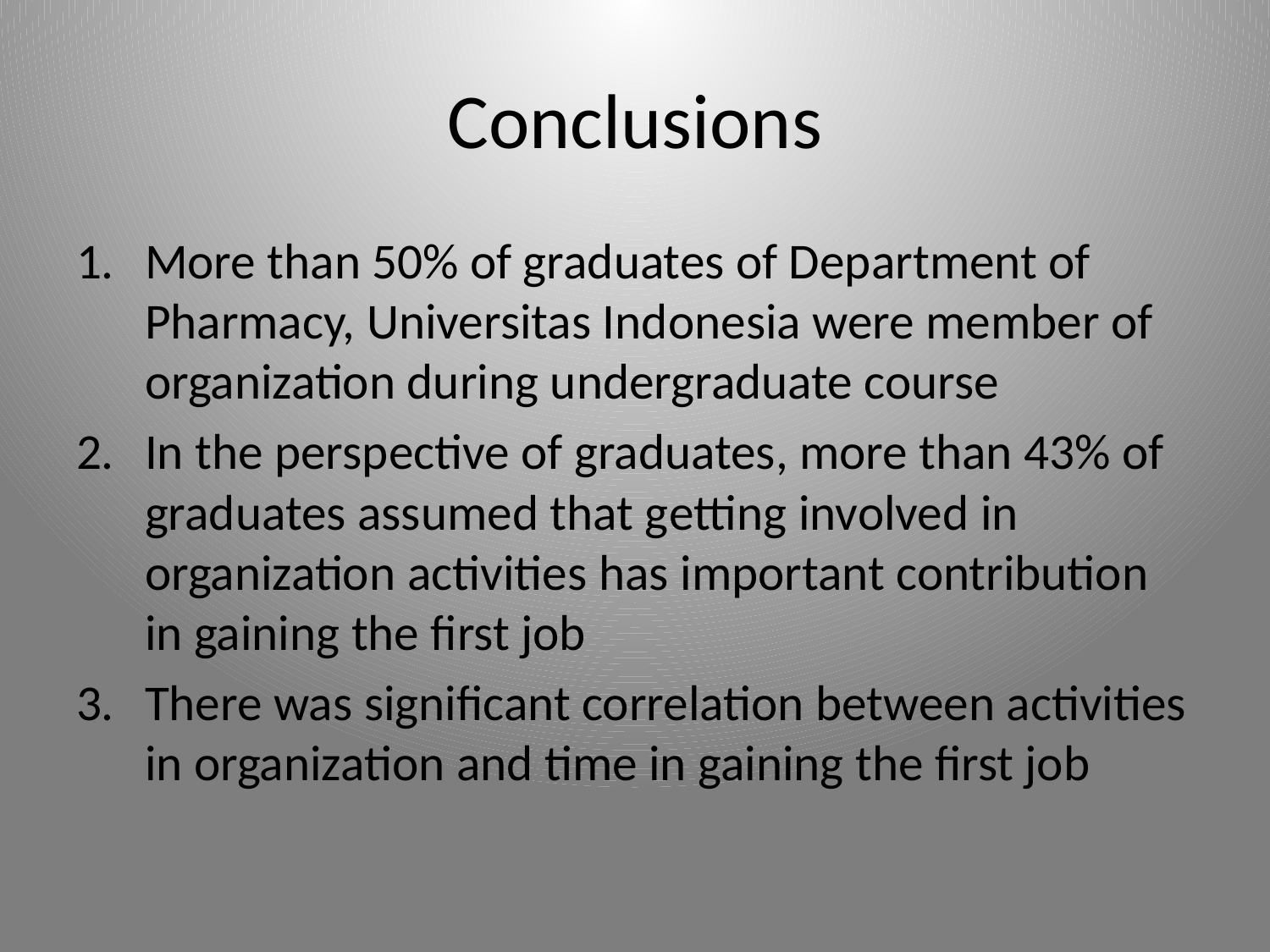

# Conclusions
More than 50% of graduates of Department of Pharmacy, Universitas Indonesia were member of organization during undergraduate course
In the perspective of graduates, more than 43% of graduates assumed that getting involved in organization activities has important contribution in gaining the first job
There was significant correlation between activities in organization and time in gaining the first job